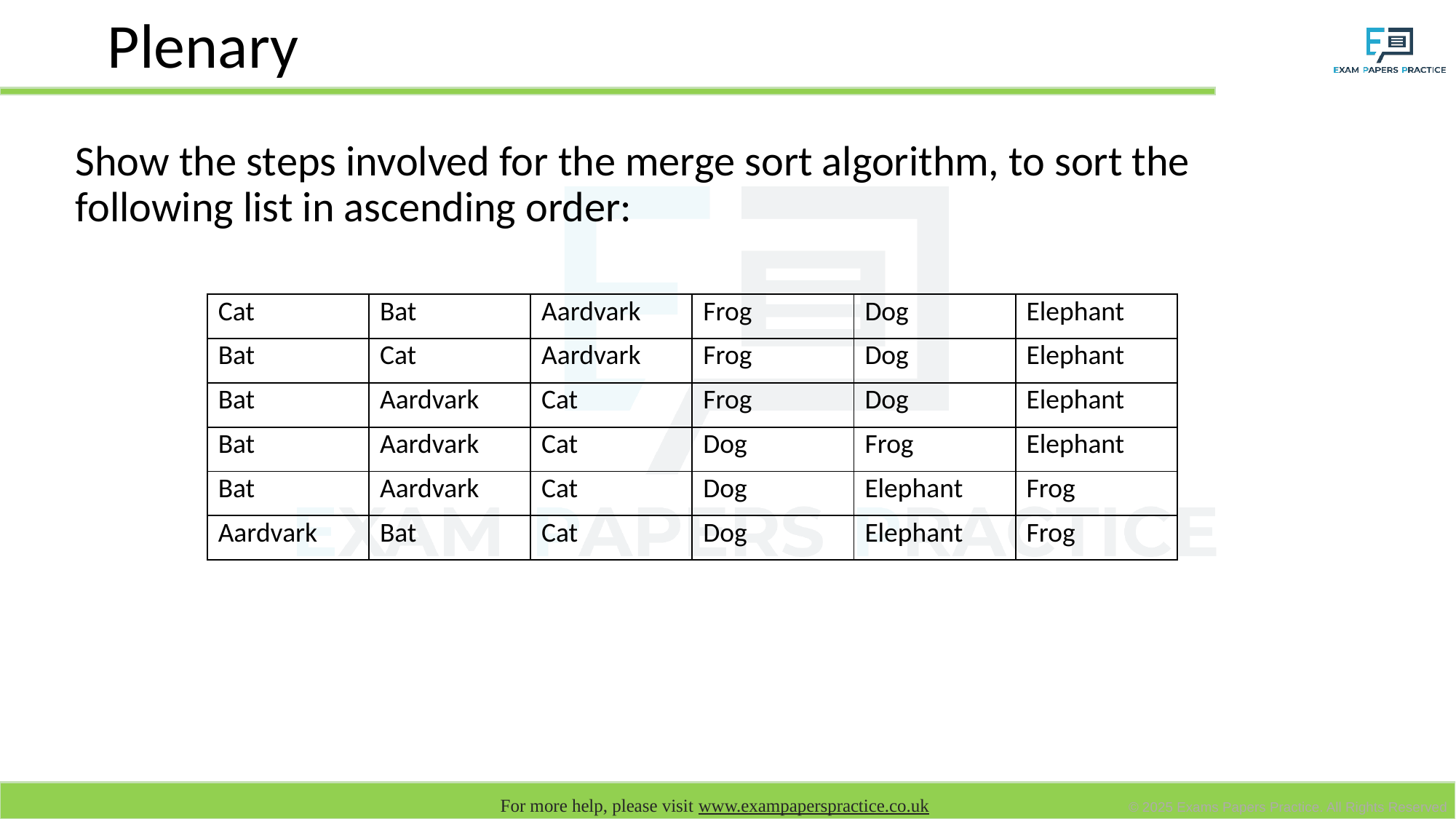

# Plenary
Show the steps involved for the merge sort algorithm, to sort the following list in ascending order:

| Cat | Bat | Aardvark | Frog | Dog | Elephant |
| --- | --- | --- | --- | --- | --- |
| Bat | Cat | Aardvark | Frog | Dog | Elephant |
| Bat | Aardvark | Cat | Frog | Dog | Elephant |
| Bat | Aardvark | Cat | Dog | Frog | Elephant |
| Bat | Aardvark | Cat | Dog | Elephant | Frog |
| Aardvark | Bat | Cat | Dog | Elephant | Frog |